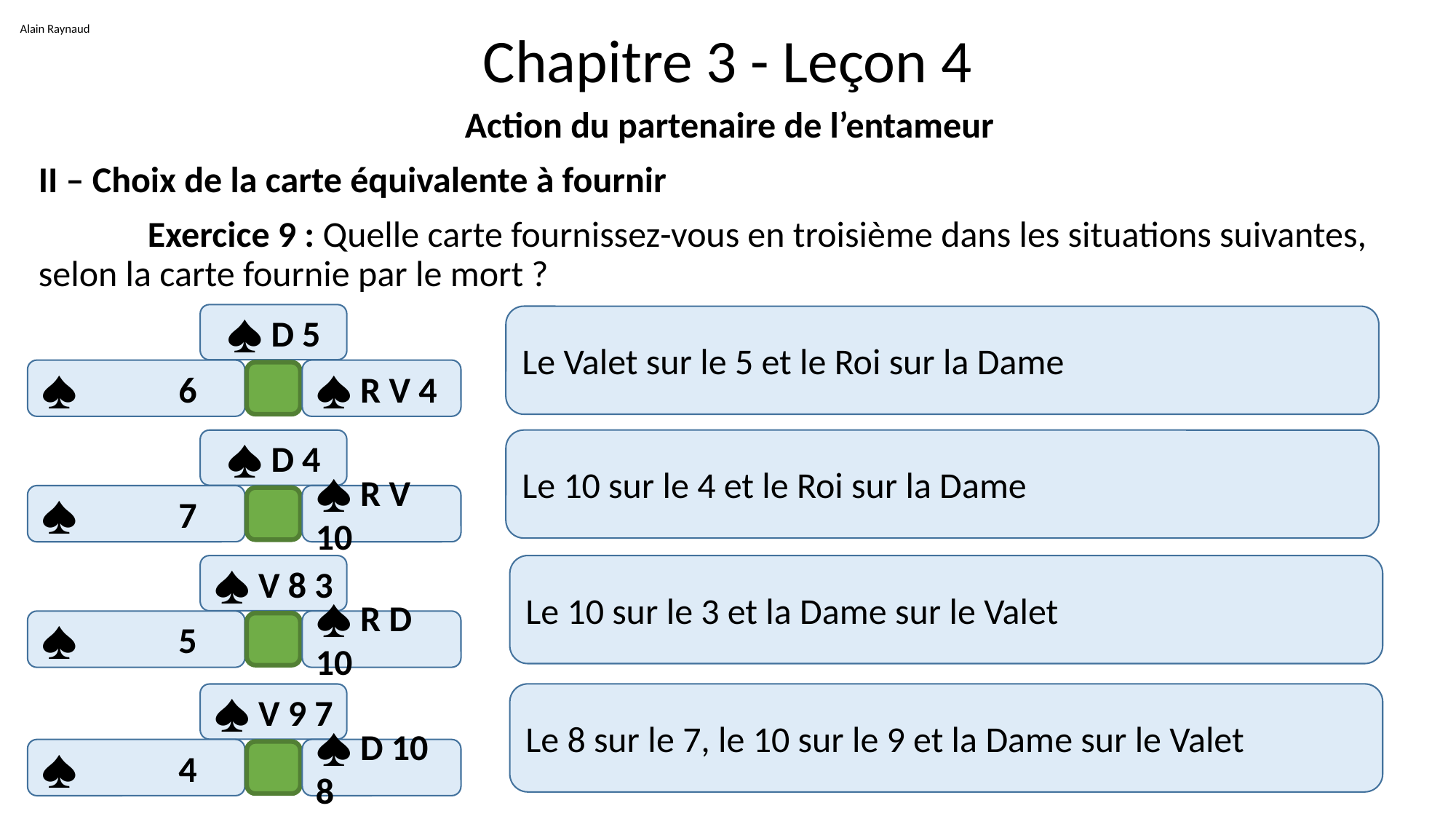

Alain Raynaud
# Chapitre 3 - Leçon 4
Action du partenaire de l’entameur
II – Choix de la carte équivalente à fournir
	Exercice 9 : Quelle carte fournissez-vous en troisième dans les situations suivantes, selon la carte fournie par le mort ?
♠ D 5
Le Valet sur le 5 et le Roi sur la Dame
♠ V 9 766
♠ R V 4

♠ D 4
Le 10 sur le 4 et le Roi sur la Dame
♠ V 9 767
♠ R V 10

♠ V 8 3
Le 10 sur le 3 et la Dame sur le Valet
♠ V 9 765
♠ R D 10

Le 8 sur le 7, le 10 sur le 9 et la Dame sur le Valet
♠ V 9 7
♠ V 9 764
♠ D 10 8